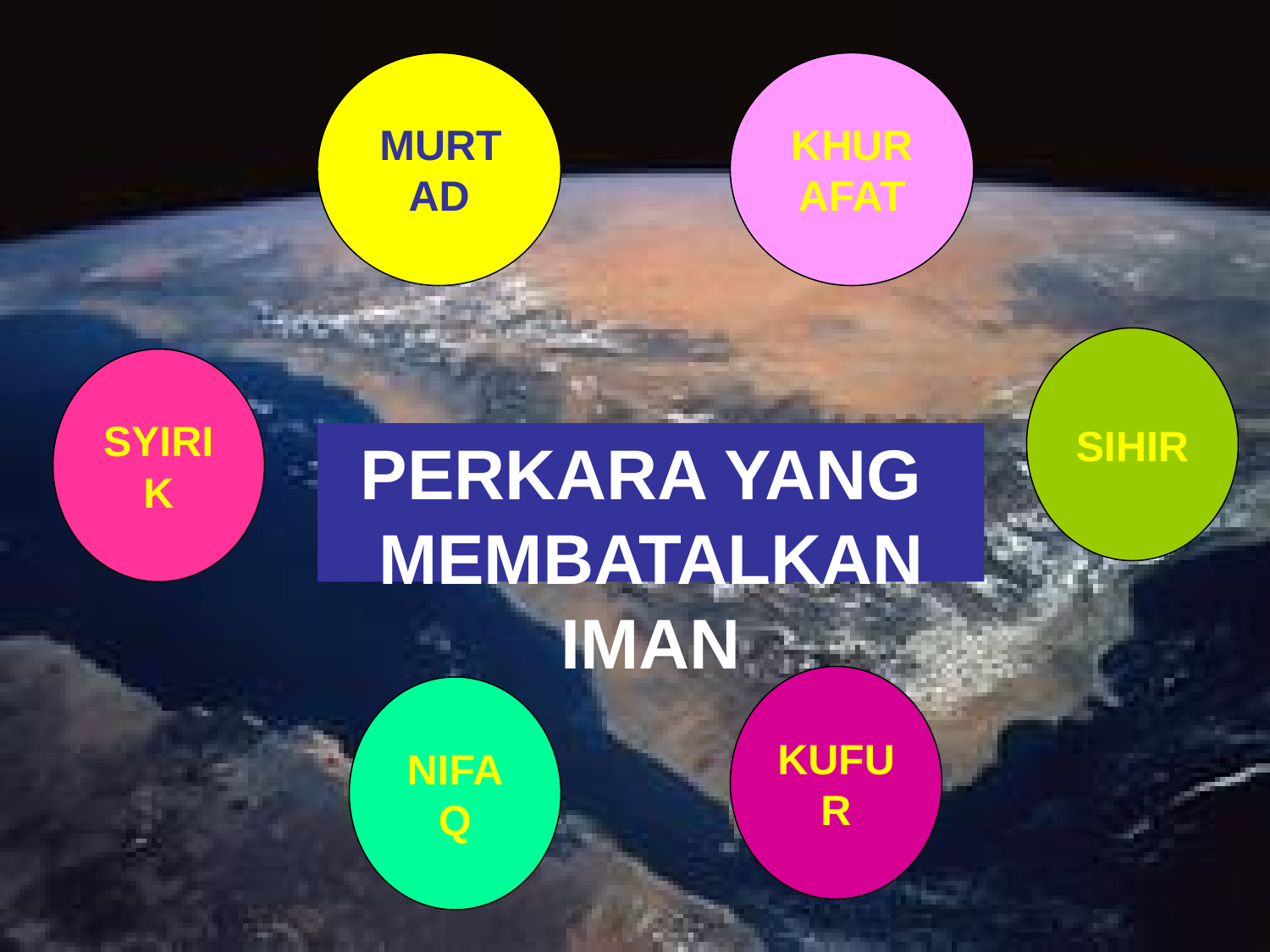

MURTAD
KHURAFAT
SIHIR
SYIRIK
# PERKARA YANG MEMBATALKAN IMAN
KUFUR
NIFAQ